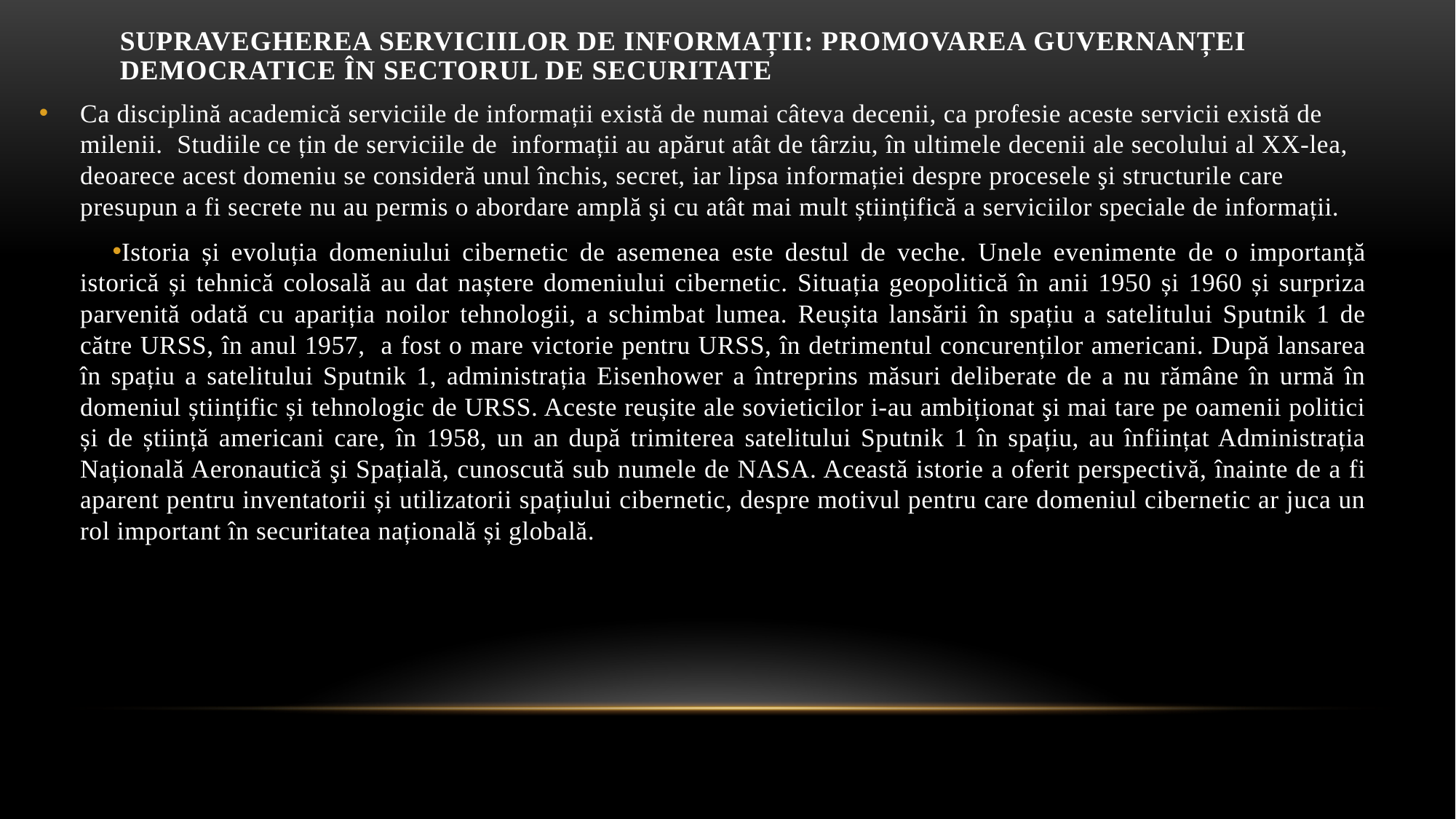

# Supravegherea serviciilor de informații: promovarea guvernanței democratice în sectorul de securitate
Ca disciplină academică serviciile de informații există de numai câteva decenii, ca profesie aceste servicii există de milenii.  Studiile ce țin de serviciile de  informații au apărut atât de târziu, în ultimele decenii ale secolului al XX-lea, deoarece acest domeniu se consideră unul închis, secret, iar lipsa informației despre procesele şi structurile care presupun a fi secrete nu au permis o abordare amplă şi cu atât mai mult științifică a serviciilor speciale de informații.
Istoria și evoluția domeniului cibernetic de asemenea este destul de veche. Unele evenimente de o importanță istorică și tehnică colosală au dat naștere domeniului cibernetic. Situația geopolitică în anii 1950 și 1960 și surpriza parvenită odată cu apariția noilor tehnologii, a schimbat lumea. Reușita lansării în spațiu a satelitului Sputnik 1 de către URSS, în anul 1957,  a fost o mare victorie pentru URSS, în detrimentul concurenților americani. După lansarea în spațiu a satelitului Sputnik 1, administrația Eisenhower a întreprins măsuri deliberate de a nu rămâne în urmă în domeniul științific și tehnologic de URSS. Aceste reușite ale sovieticilor i-au ambiționat şi mai tare pe oamenii politici și de știință americani care, în 1958, un an după trimiterea satelitului Sputnik 1 în spațiu, au înființat Administrația Națională Aeronautică şi Spațială, cunoscută sub numele de NASA. Această istorie a oferit perspectivă, înainte de a fi aparent pentru inventatorii și utilizatorii spațiului cibernetic, despre motivul pentru care domeniul cibernetic ar juca un rol important în securitatea națională și globală.